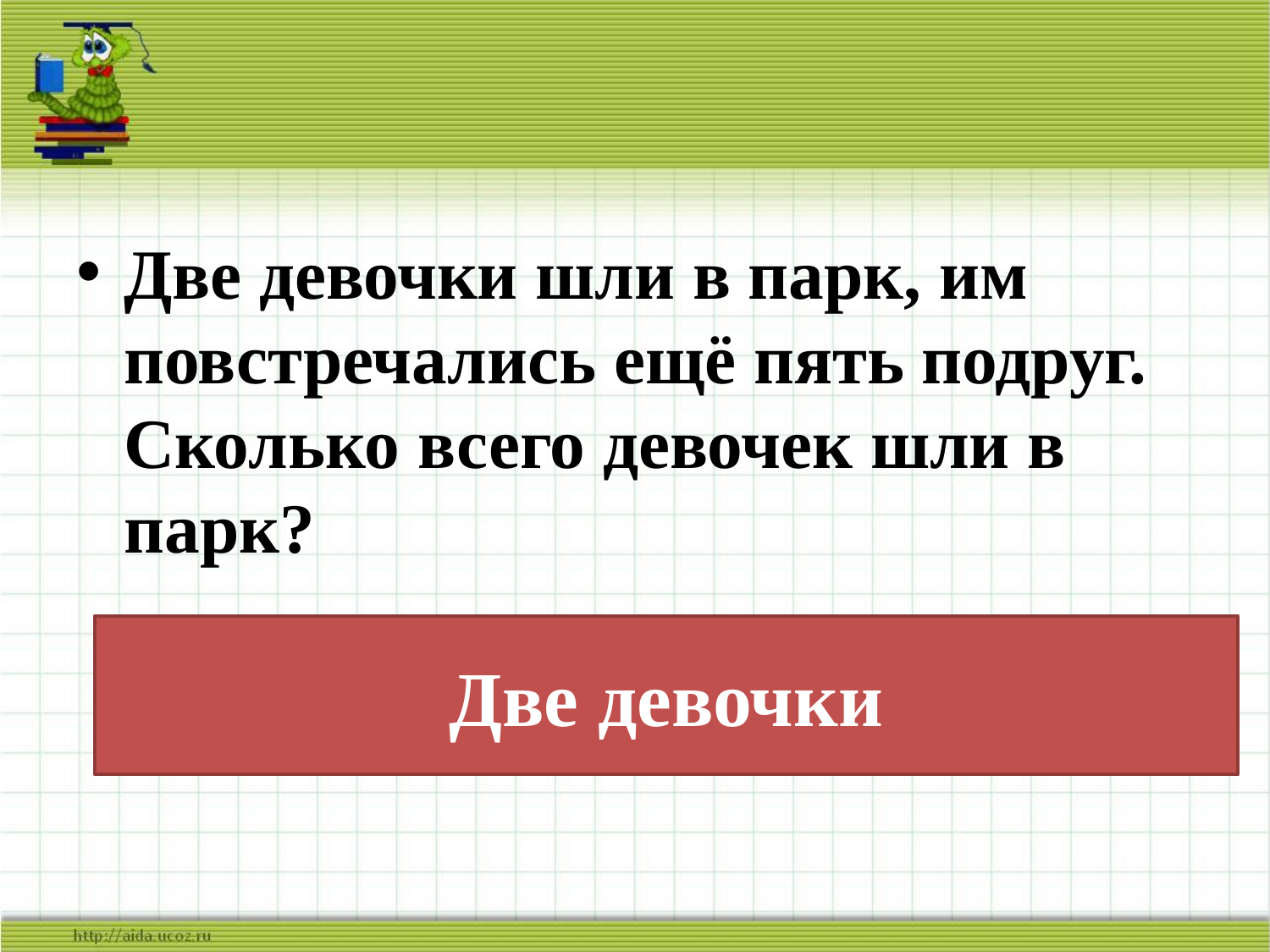

Две девочки шли в парк, им повстречались ещё пять подруг. Сколько всего девочек шли в парк?
# Две девочки